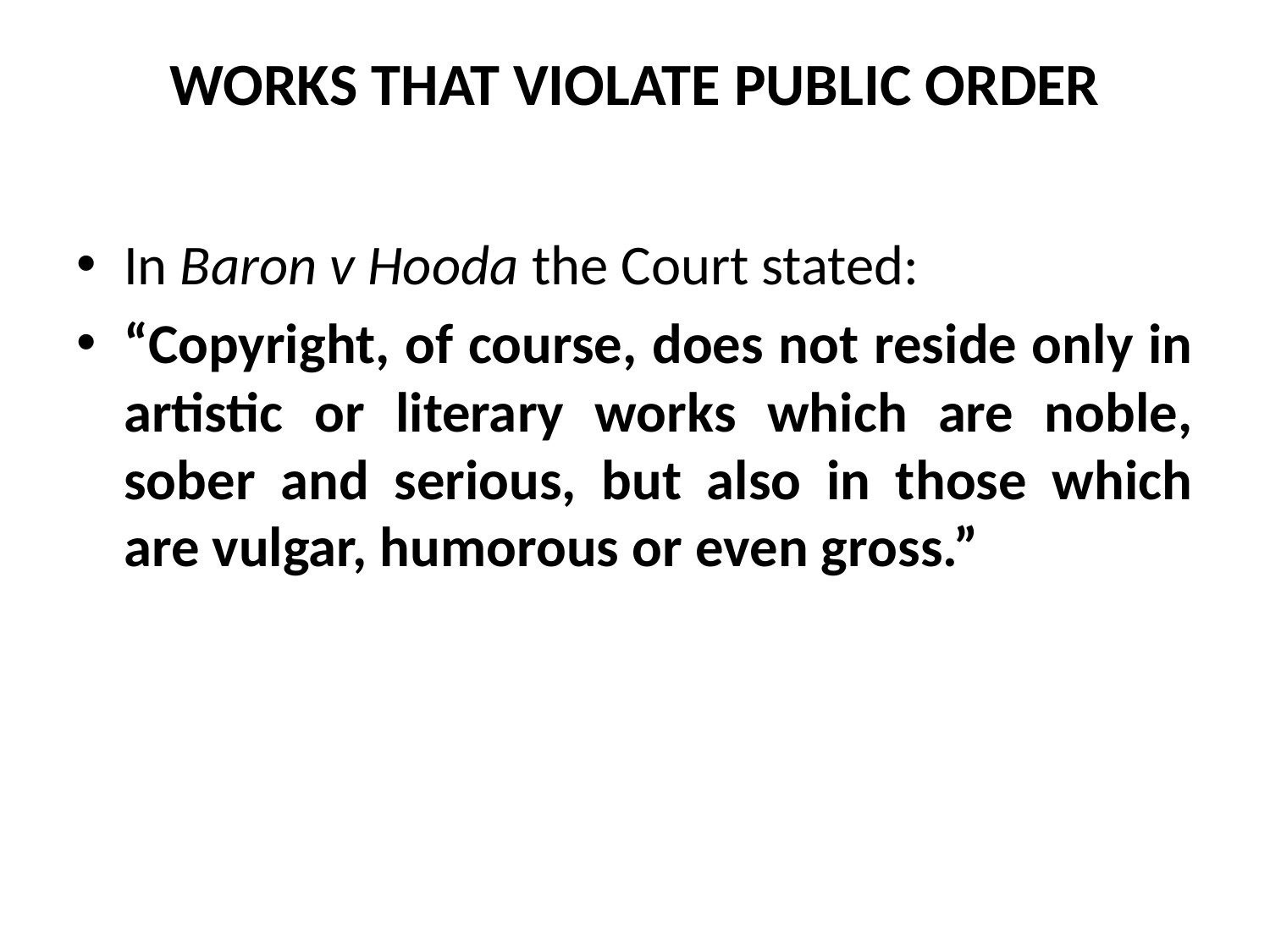

# WORKS THAT VIOLATE PUBLIC ORDER
In Baron v Hooda the Court stated:
“Copyright, of course, does not reside only in artistic or literary works which are noble, sober and serious, but also in those which are vulgar, humorous or even gross.”